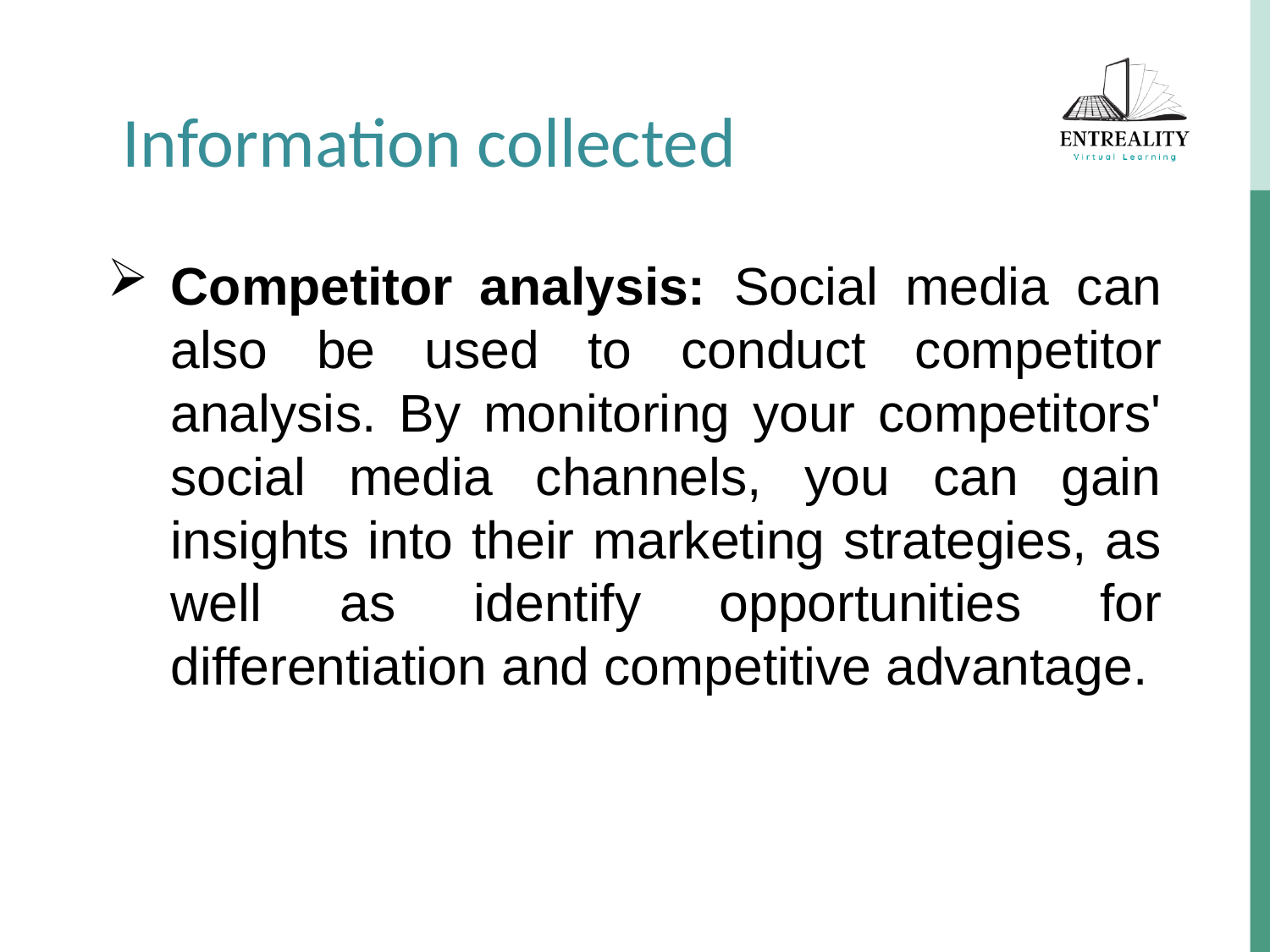

Information collected
Competitor analysis: Social media can also be used to conduct competitor analysis. By monitoring your competitors' social media channels, you can gain insights into their marketing strategies, as well as identify opportunities for differentiation and competitive advantage.